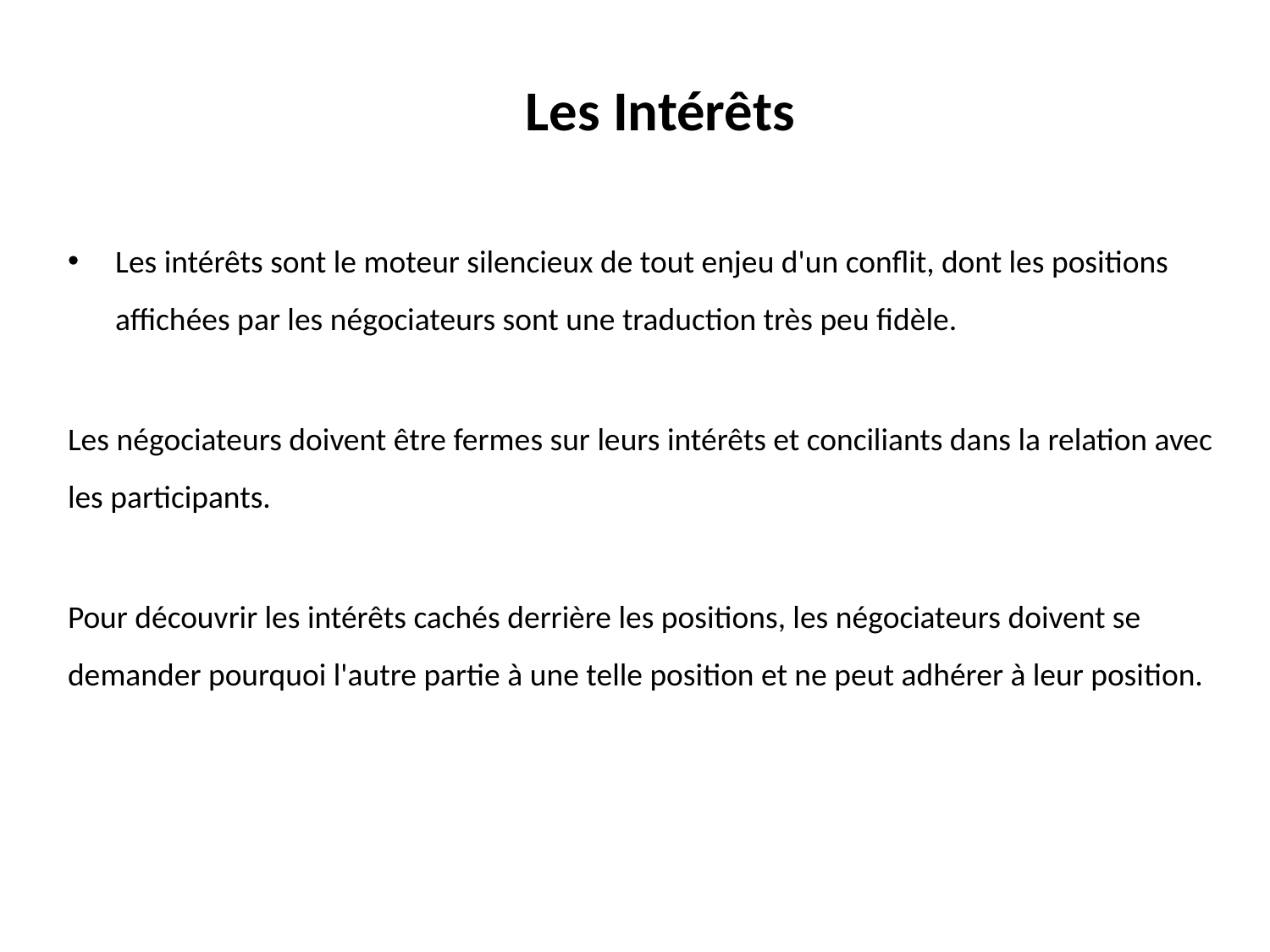

# Les Intérêts
Les intérêts sont le moteur silencieux de tout enjeu d'un conflit, dont les positions affichées par les négociateurs sont une traduction très peu fidèle.
Les négociateurs doivent être fermes sur leurs intérêts et conciliants dans la relation avec les participants.
Pour découvrir les intérêts cachés derrière les positions, les négociateurs doivent se demander pourquoi l'autre partie à une telle position et ne peut adhérer à leur position.